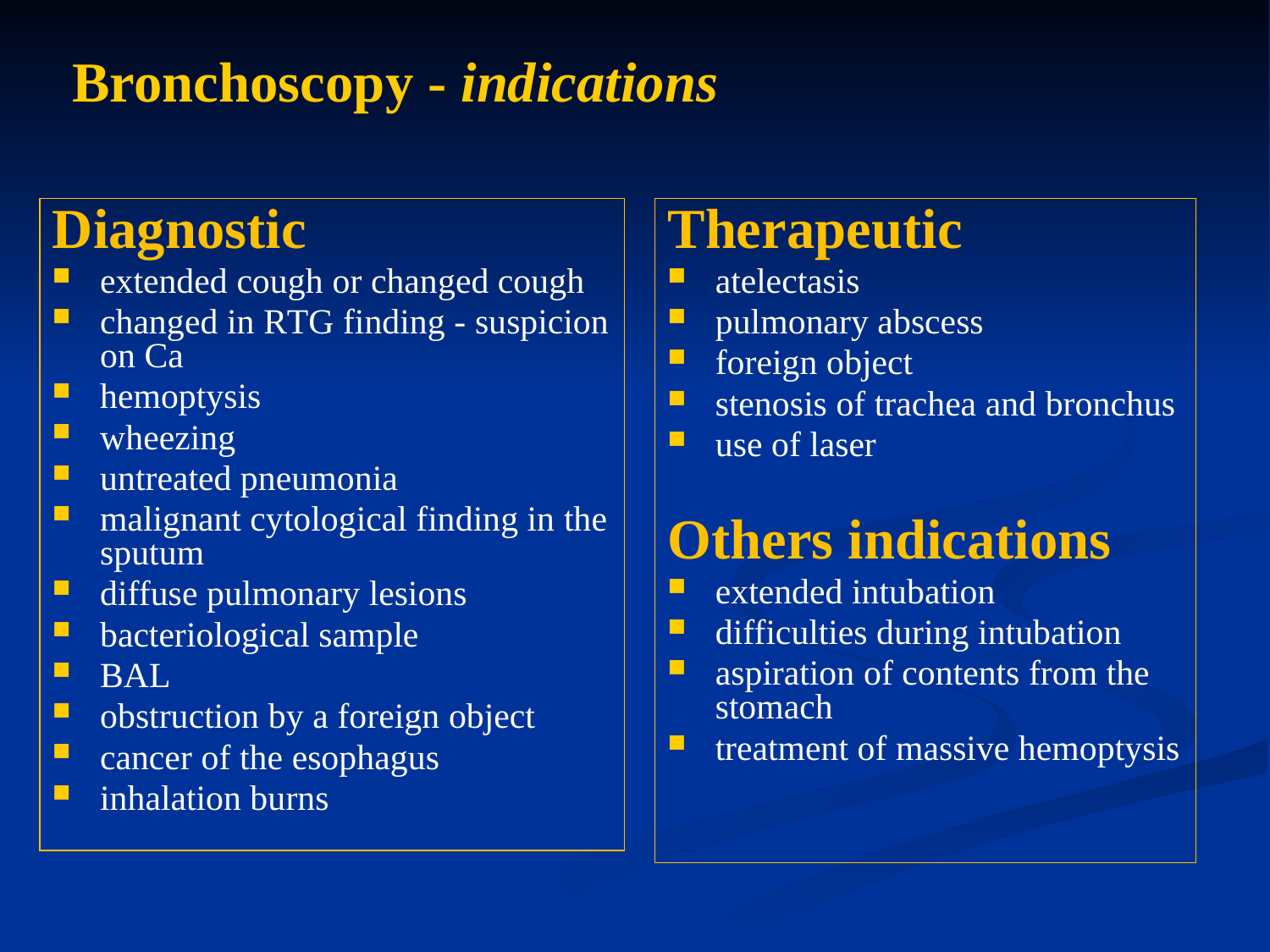

# Bronchoscopy - indications
Diagnostic
extended cough or changed cough
changed in RTG finding - suspicion on Ca
hemoptysis
wheezing
untreated pneumonia
malignant cytological finding in the sputum
diffuse pulmonary lesions
bacteriological sample
BAL
obstruction by a foreign object
cancer of the esophagus
inhalation burns

Therapeutic
atelectasis
pulmonary abscess
foreign object
stenosis of trachea and bronchus
use of laser

Others indications
extended intubation
difficulties during intubation
aspiration of contents from the stomach
treatment of massive hemoptysis